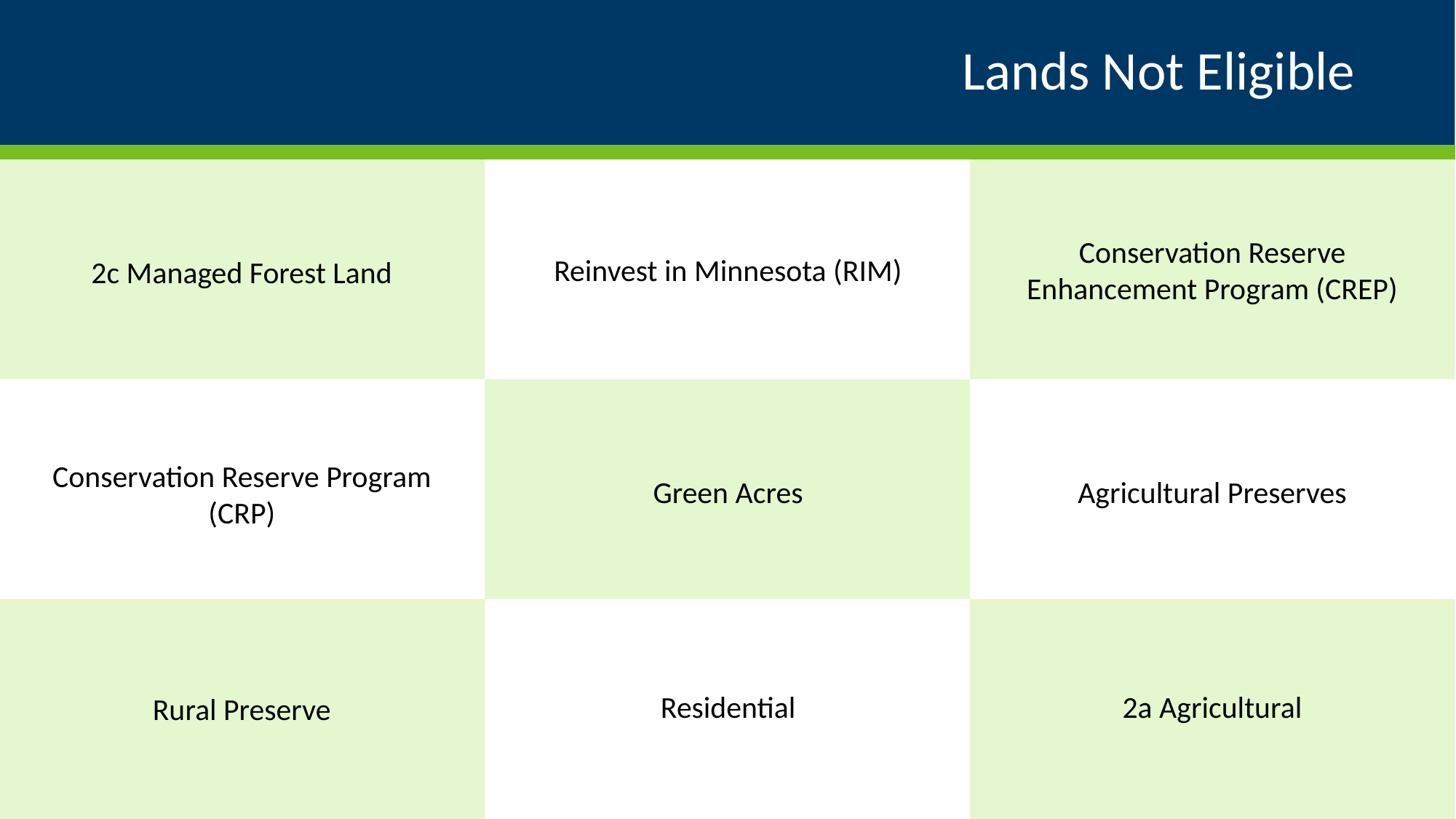

# Lands Not Eligible
Reinvest in Minnesota (RIM)
Conservation Reserve Enhancement Program (CREP)
2c Managed Forest Land
Green Acres
Agricultural Preserves
Conservation Reserve Program (CRP)
Residential
2a Agricultural
Rural Preserve